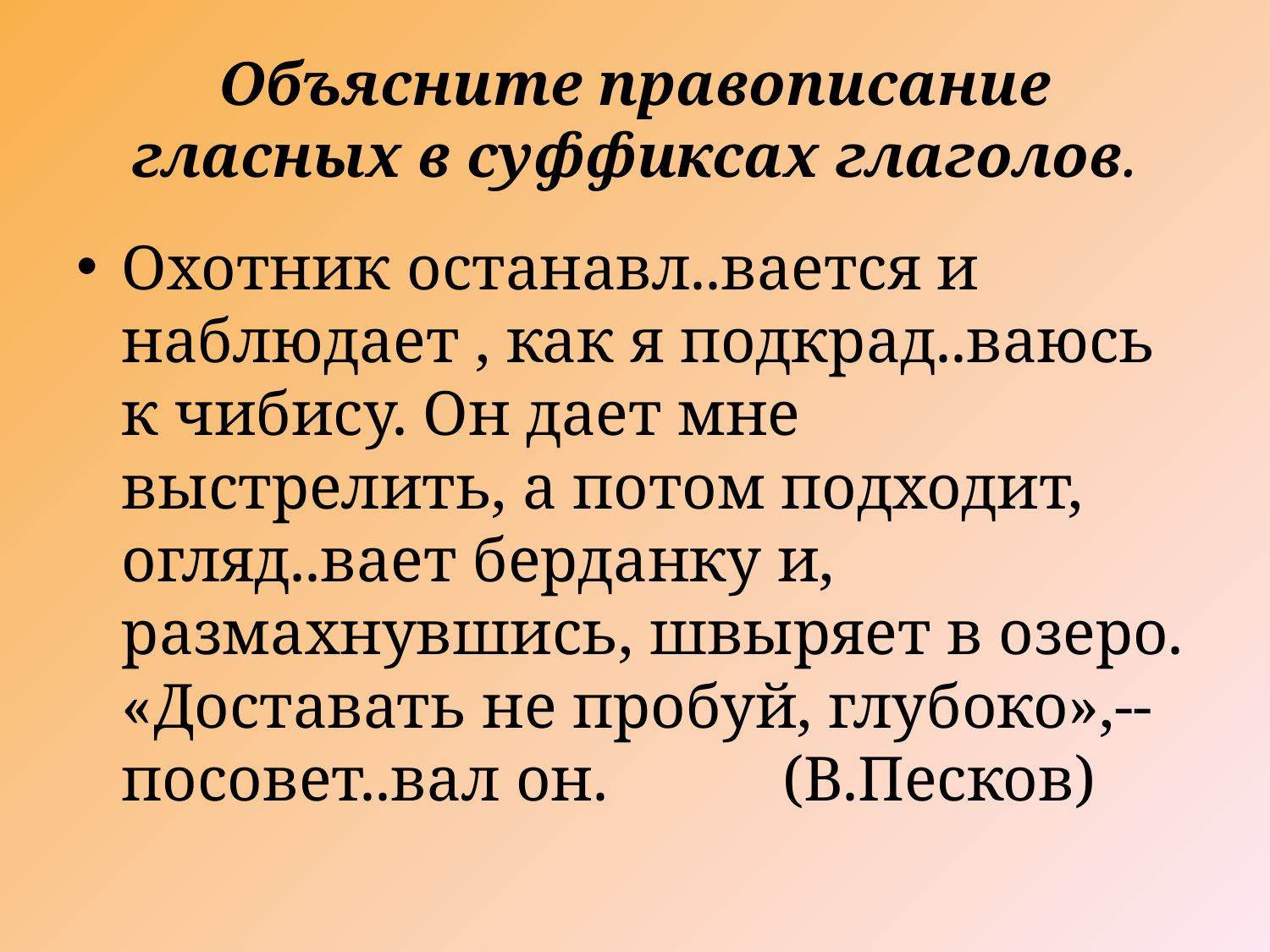

# Объясните правописание гласных в суффиксах глаголов.
Охотник останавл..вается и наблюдает , как я подкрад..ваюсь к чибису. Он дает мне выстрелить, а потом подходит, огляд..вает берданку и, размахнувшись, швыряет в озеро. «Доставать не пробуй, глубоко»,--посовет..вал он.           (В.Песков)